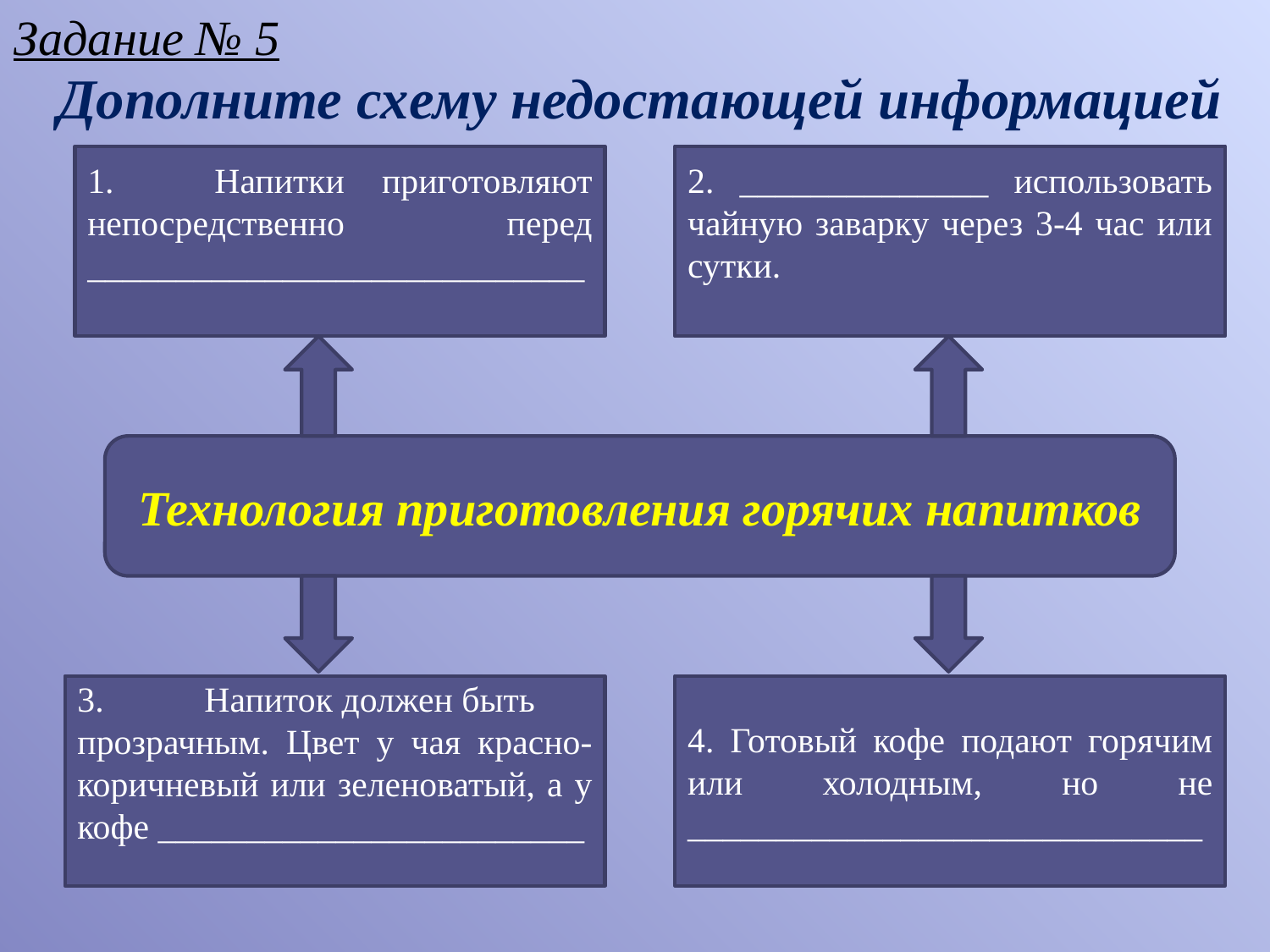

Задание № 5
Дополните схему недостающей информацией
1.	Напитки приготовляют непосредственно перед ____________________________

2. ______________ использовать чайную заварку через 3-4 час или сутки.

Технология приготовления горячих напитков

3.	Напиток должен быть
прозрачным. Цвет у чая красно-коричневый или зеленоватый, а у кофе ________________________

4. Готовый кофе подают горячим или холодным, но не _____________________________